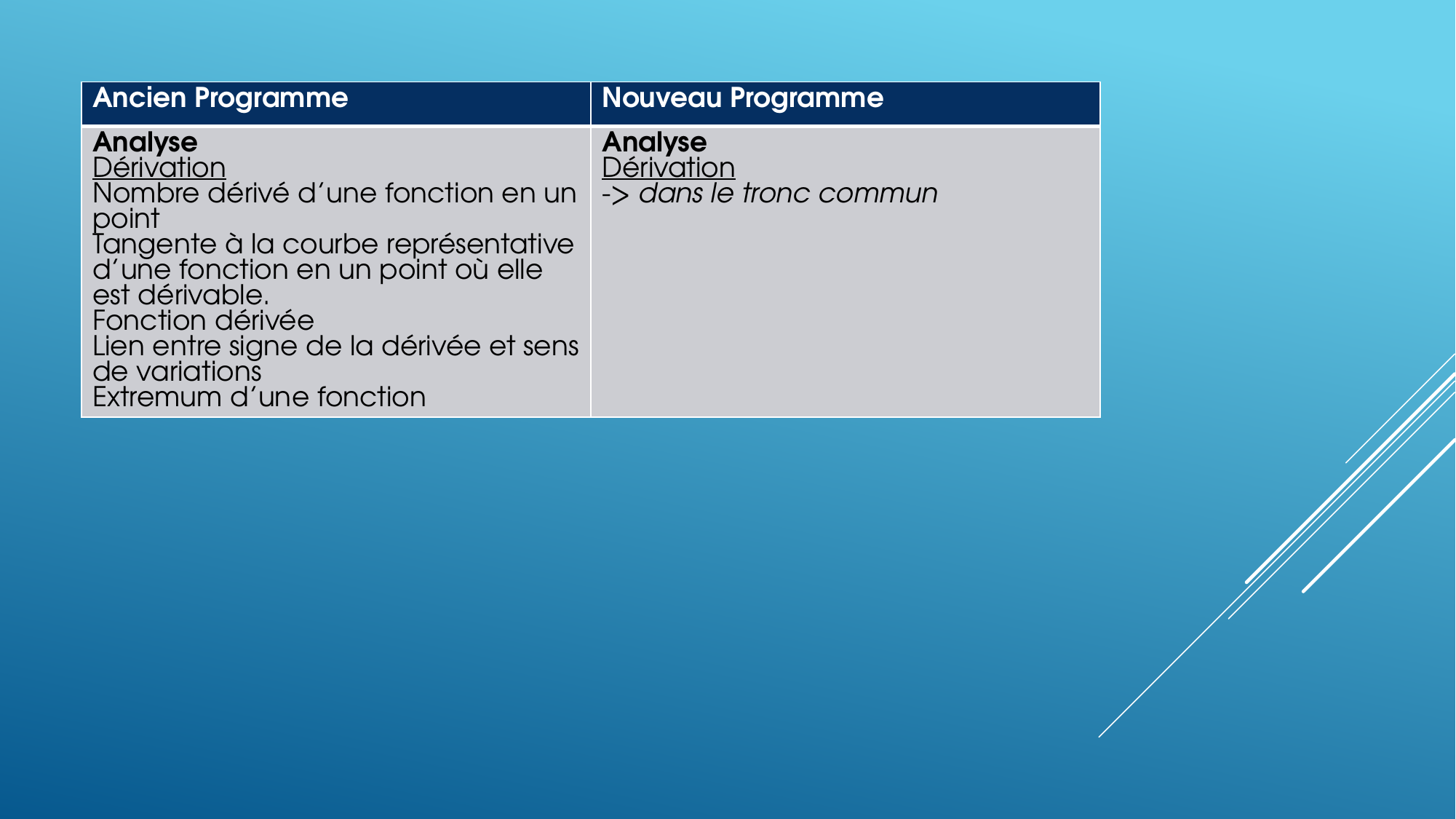

| Ancien Programme | Nouveau Programme |
| --- | --- |
| Analyse Dérivation Nombre dérivé d’une fonction en un point Tangente à la courbe représentative d’une fonction en un point où elle est dérivable. Fonction dérivée Lien entre signe de la dérivée et sens de variations Extremum d’une fonction | Analyse Dérivation -> dans le tronc commun |